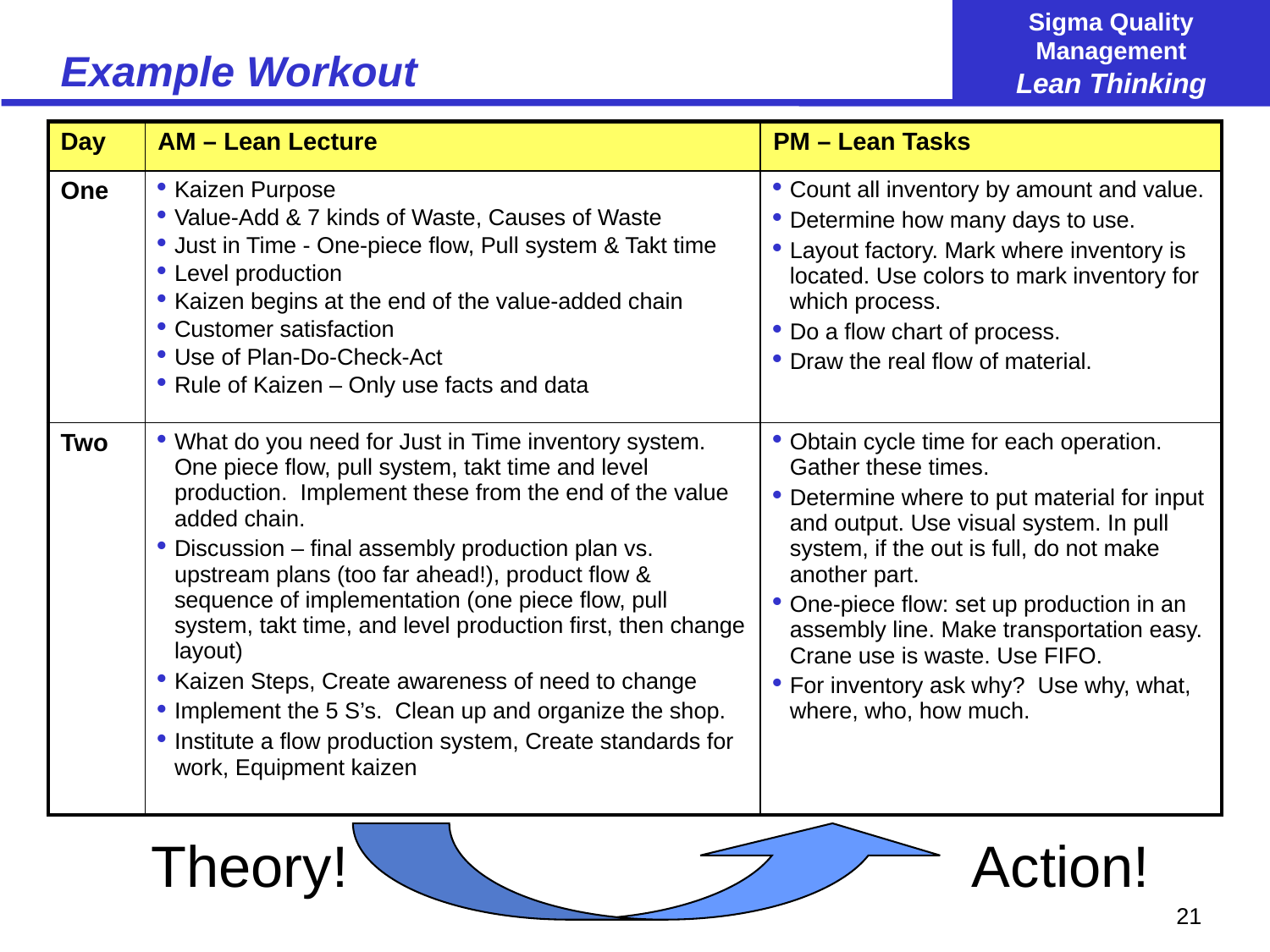

# Example Workout
| Day | AM – Lean Lecture | PM – Lean Tasks |
| --- | --- | --- |
| One | Kaizen Purpose Value-Add & 7 kinds of Waste, Causes of Waste Just in Time - One-piece flow, Pull system & Takt time Level production Kaizen begins at the end of the value-added chain Customer satisfaction Use of Plan-Do-Check-Act Rule of Kaizen – Only use facts and data | Count all inventory by amount and value. Determine how many days to use. Layout factory. Mark where inventory is located. Use colors to mark inventory for which process. Do a flow chart of process. Draw the real flow of material. |
| Two | What do you need for Just in Time inventory system. One piece flow, pull system, takt time and level production. Implement these from the end of the value added chain. Discussion – final assembly production plan vs. upstream plans (too far ahead!), product flow & sequence of implementation (one piece flow, pull system, takt time, and level production first, then change layout) Kaizen Steps, Create awareness of need to change Implement the 5 S’s. Clean up and organize the shop. Institute a flow production system, Create standards for work, Equipment kaizen | Obtain cycle time for each operation. Gather these times. Determine where to put material for input and output. Use visual system. In pull system, if the out is full, do not make another part. One-piece flow: set up production in an assembly line. Make transportation easy. Crane use is waste. Use FIFO. For inventory ask why? Use why, what, where, who, how much. |
Theory!

Action!